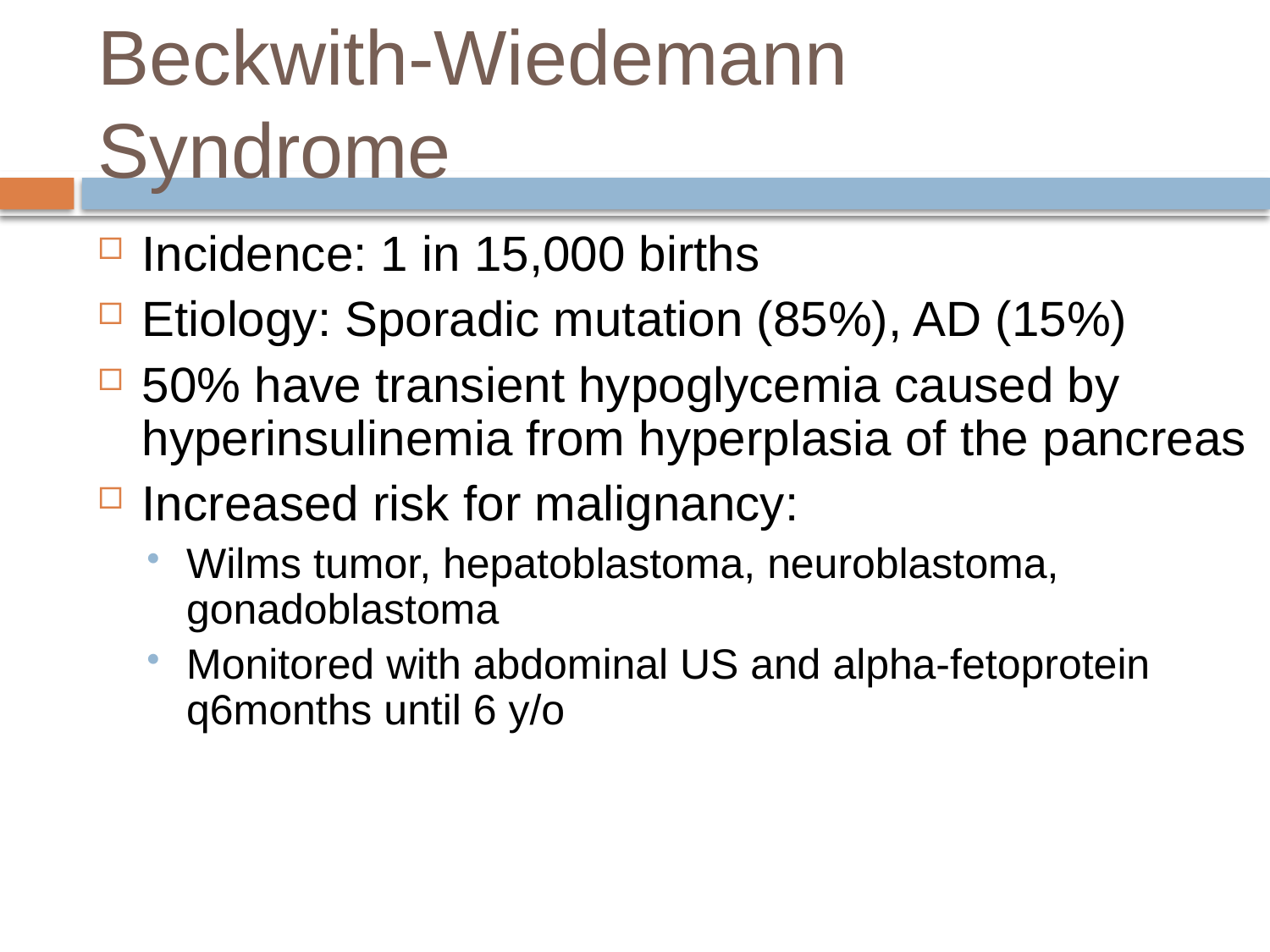

# Beckwith-Wiedemann Syndrome
Incidence: 1 in 15,000 births
Etiology: Sporadic mutation (85%), AD (15%)
50% have transient hypoglycemia caused by hyperinsulinemia from hyperplasia of the pancreas
Increased risk for malignancy:
Wilms tumor, hepatoblastoma, neuroblastoma, gonadoblastoma
Monitored with abdominal US and alpha-fetoprotein q6months until 6 y/o